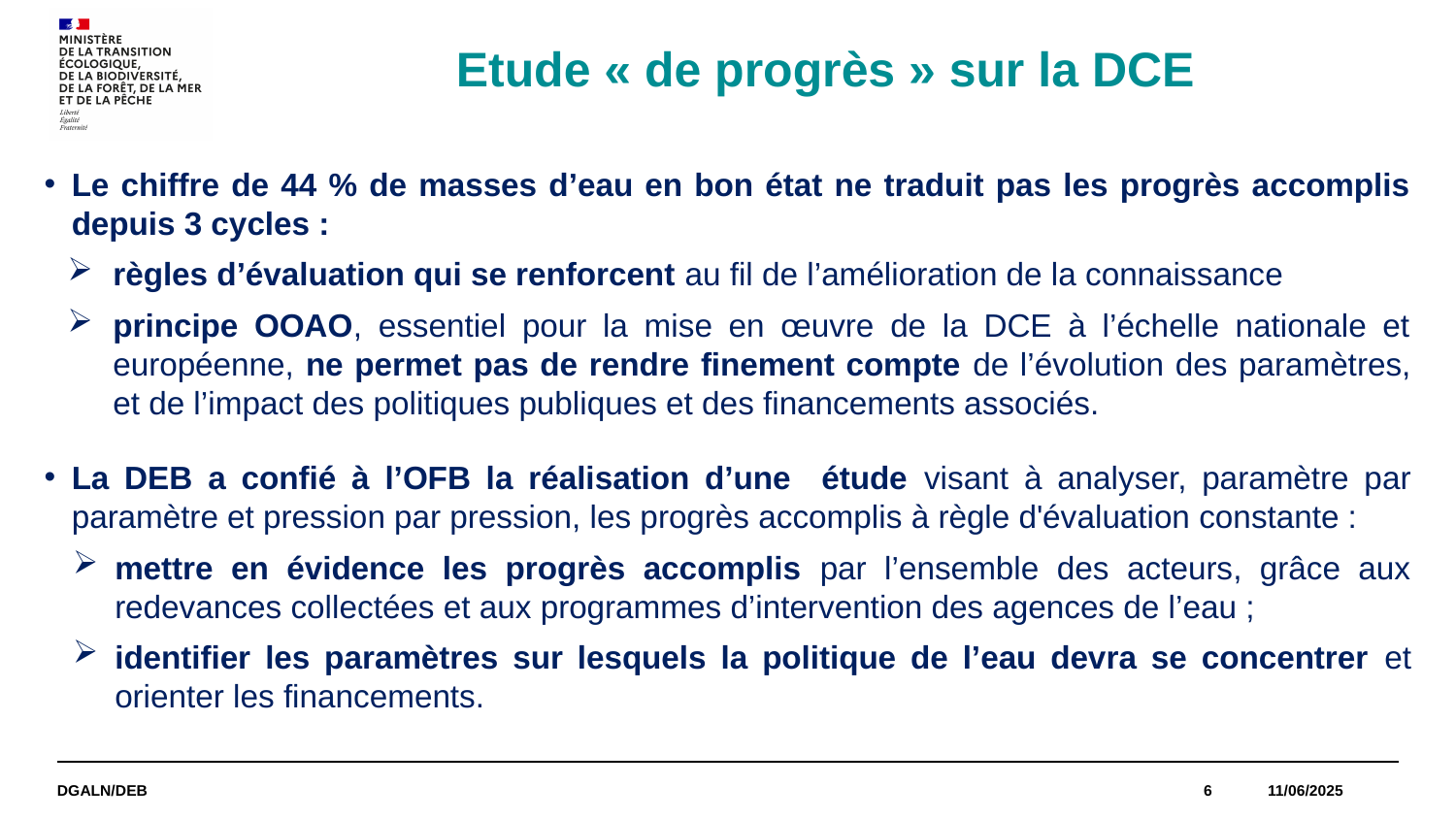

Etude « de progrès » sur la DCE
Le chiffre de 44 % de masses d’eau en bon état ne traduit pas les progrès accomplis depuis 3 cycles :
règles d’évaluation qui se renforcent au fil de l’amélioration de la connaissance
principe OOAO, essentiel pour la mise en œuvre de la DCE à l’échelle nationale et européenne, ne permet pas de rendre finement compte de l’évolution des paramètres, et de l’impact des politiques publiques et des financements associés.
La DEB a confié à l’OFB la réalisation d’une  étude visant à analyser, paramètre par paramètre et pression par pression, les progrès accomplis à règle d'évaluation constante :
mettre en évidence les progrès accomplis par l’ensemble des acteurs, grâce aux redevances collectées et aux programmes d’intervention des agences de l’eau ;
identifier les paramètres sur lesquels la politique de l’eau devra se concentrer et orienter les financements.
DGALN/DEB
6
11/06/2025